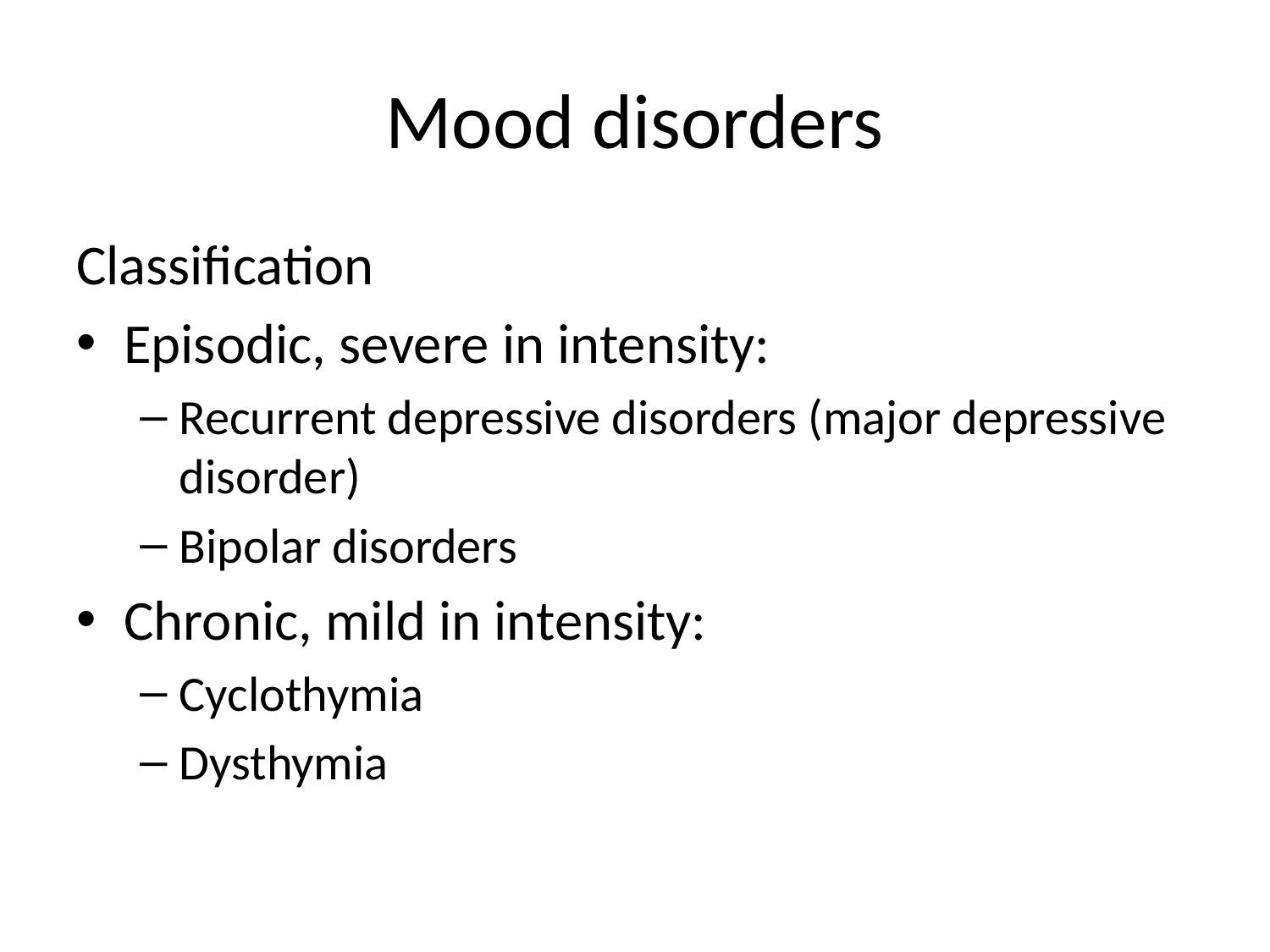

# Mood disorders
Classification
Episodic, severe in intensity:
Recurrent depressive disorders (major depressive disorder)
Bipolar disorders
Chronic, mild in intensity:
Cyclothymia
Dysthymia